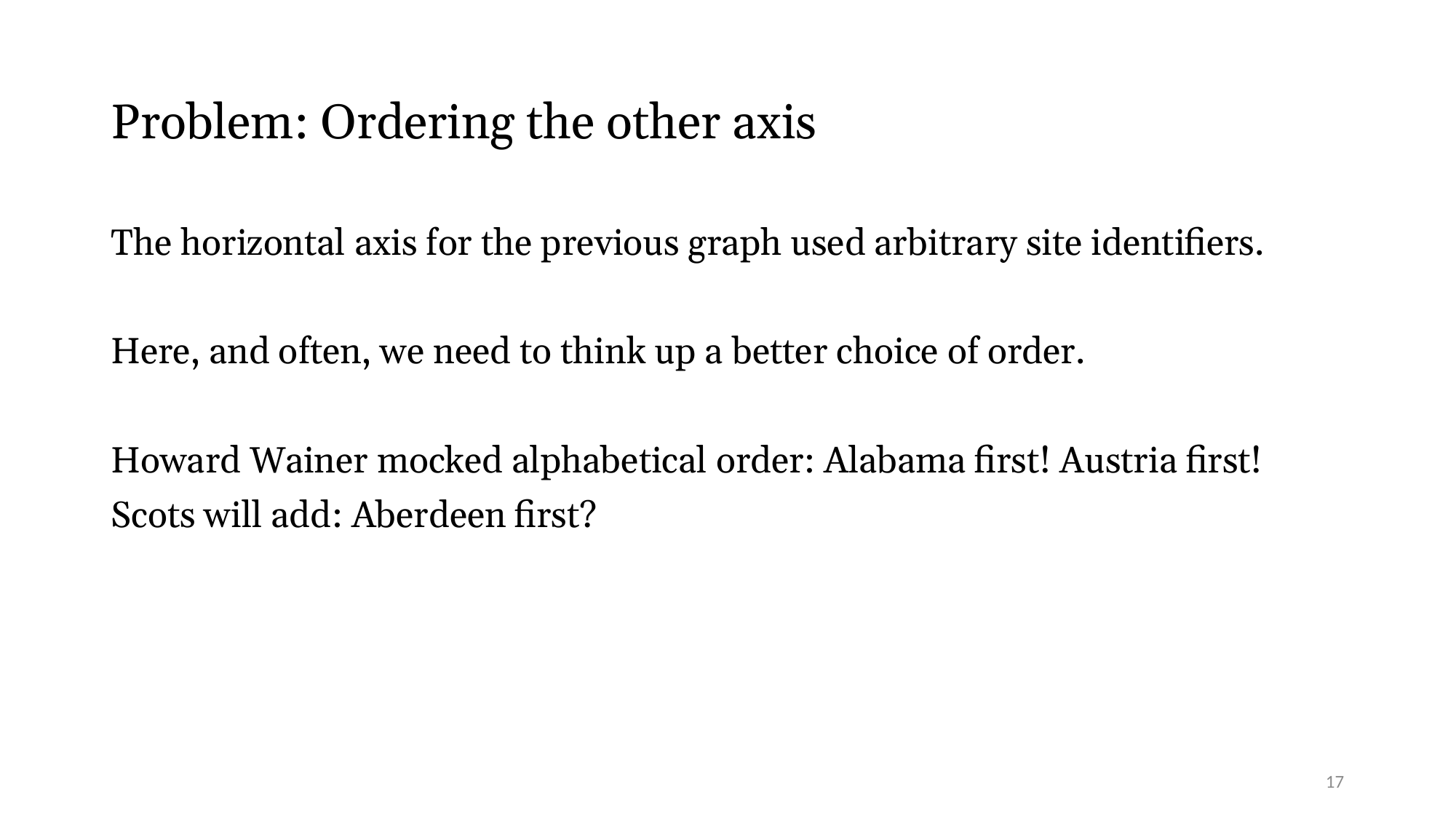

# Problem: Ordering the other axis
The horizontal axis for the previous graph used arbitrary site identifiers.

Here, and often, we need to think up a better choice of order.

Howard Wainer mocked alphabetical order: Alabama first! Austria first!
Scots will add: Aberdeen first?

17